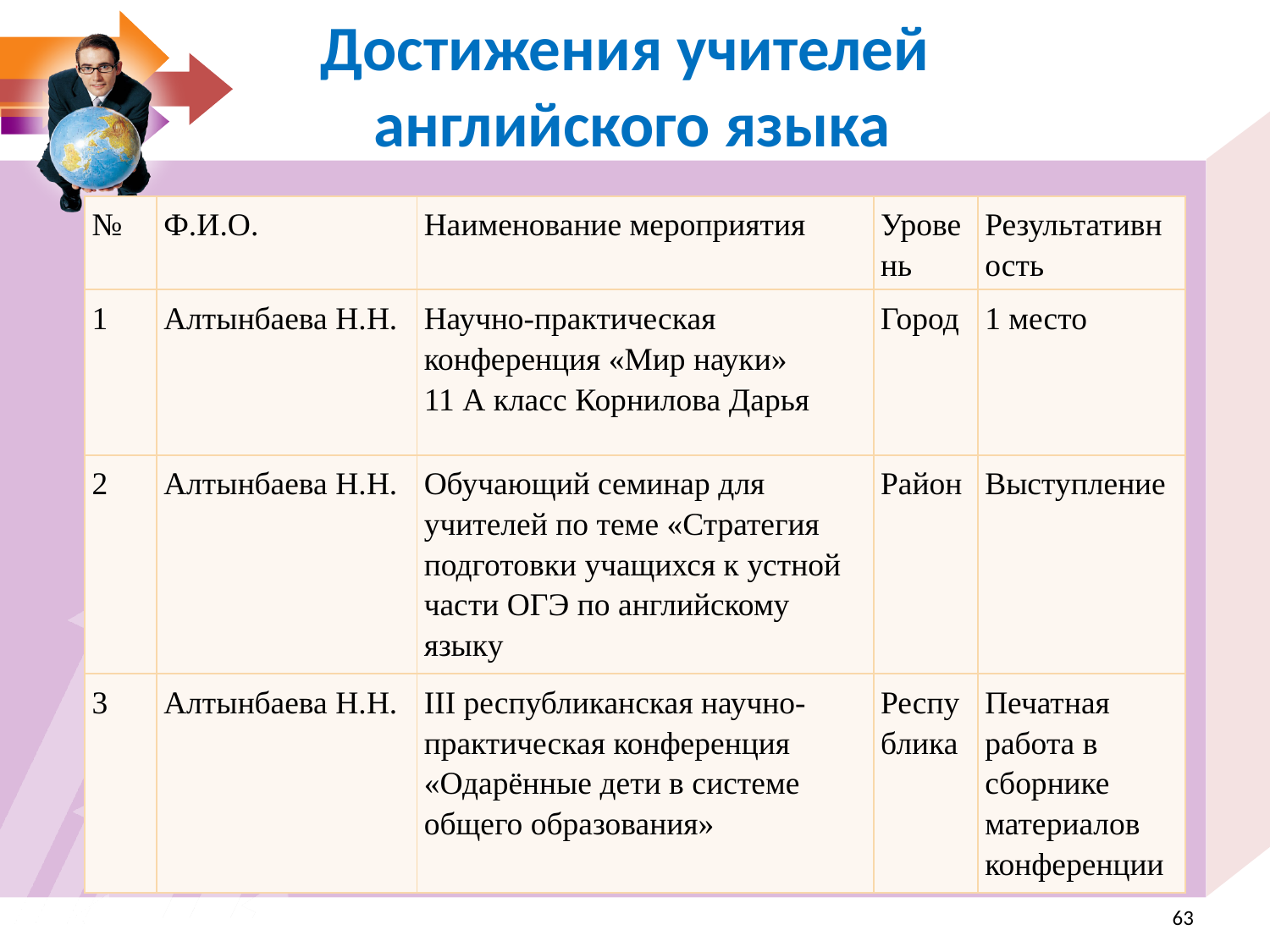

Достижения учителей
английского языка
| № | Ф.И.О. | Наименование мероприятия | Уровень | Результативность |
| --- | --- | --- | --- | --- |
| 1 | Алтынбаева Н.Н. | Научно-практическая конференция «Мир науки» 11 А класс Корнилова Дарья | Город | 1 место |
| 2 | Алтынбаева Н.Н. | Обучающий семинар для учителей по теме «Стратегия подготовки учащихся к устной части ОГЭ по английскому языку | Район | Выступление |
| 3 | Алтынбаева Н.Н. | III республиканская научно-практическая конференция «Одарённые дети в системе общего образования» | Республика | Печатная работа в сборнике материалов конференции |
63